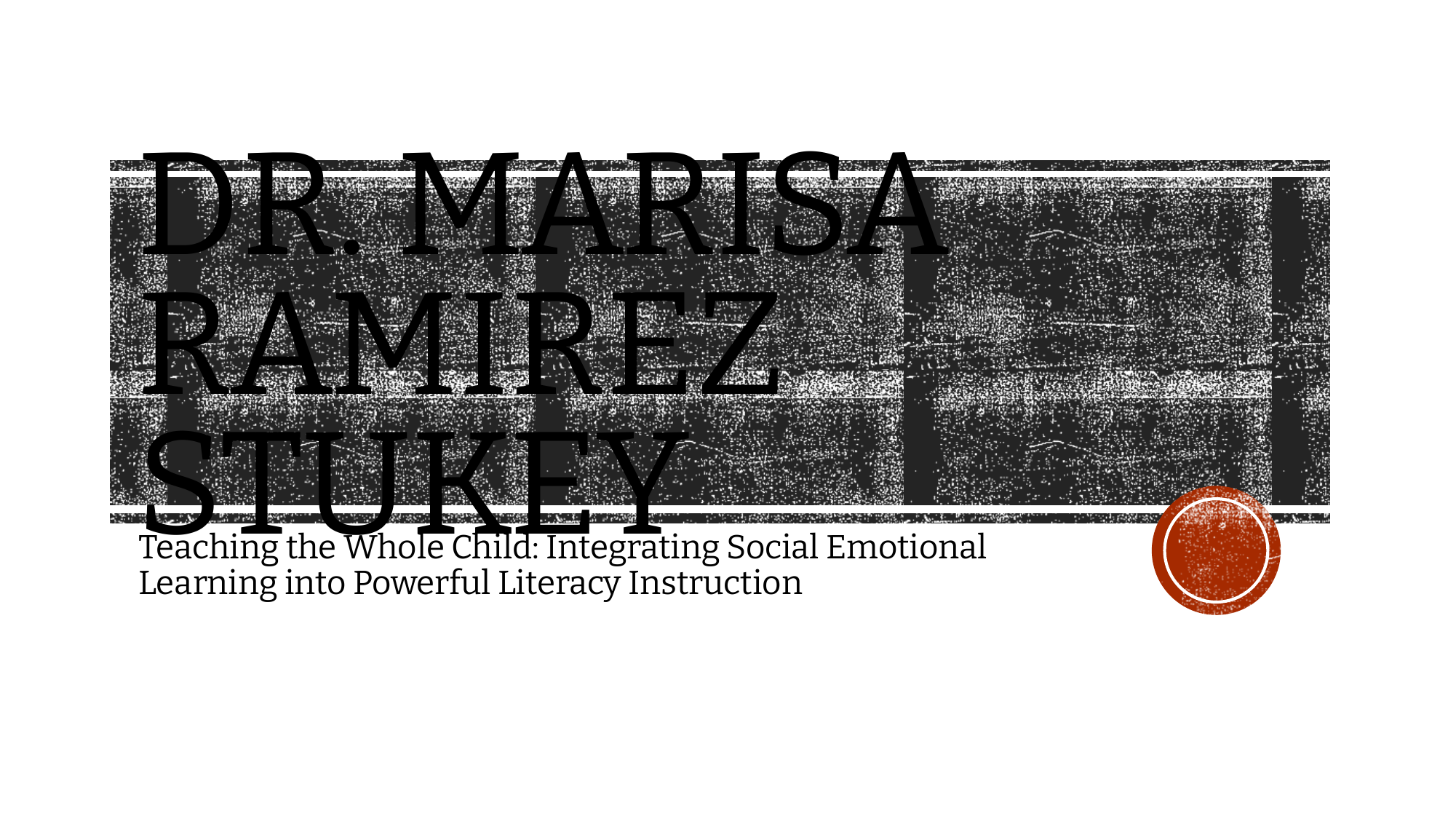

# Dr. Marisa Ramirez Stukey
Teaching the Whole Child: Integrating Social Emotional Learning into Powerful Literacy Instruction